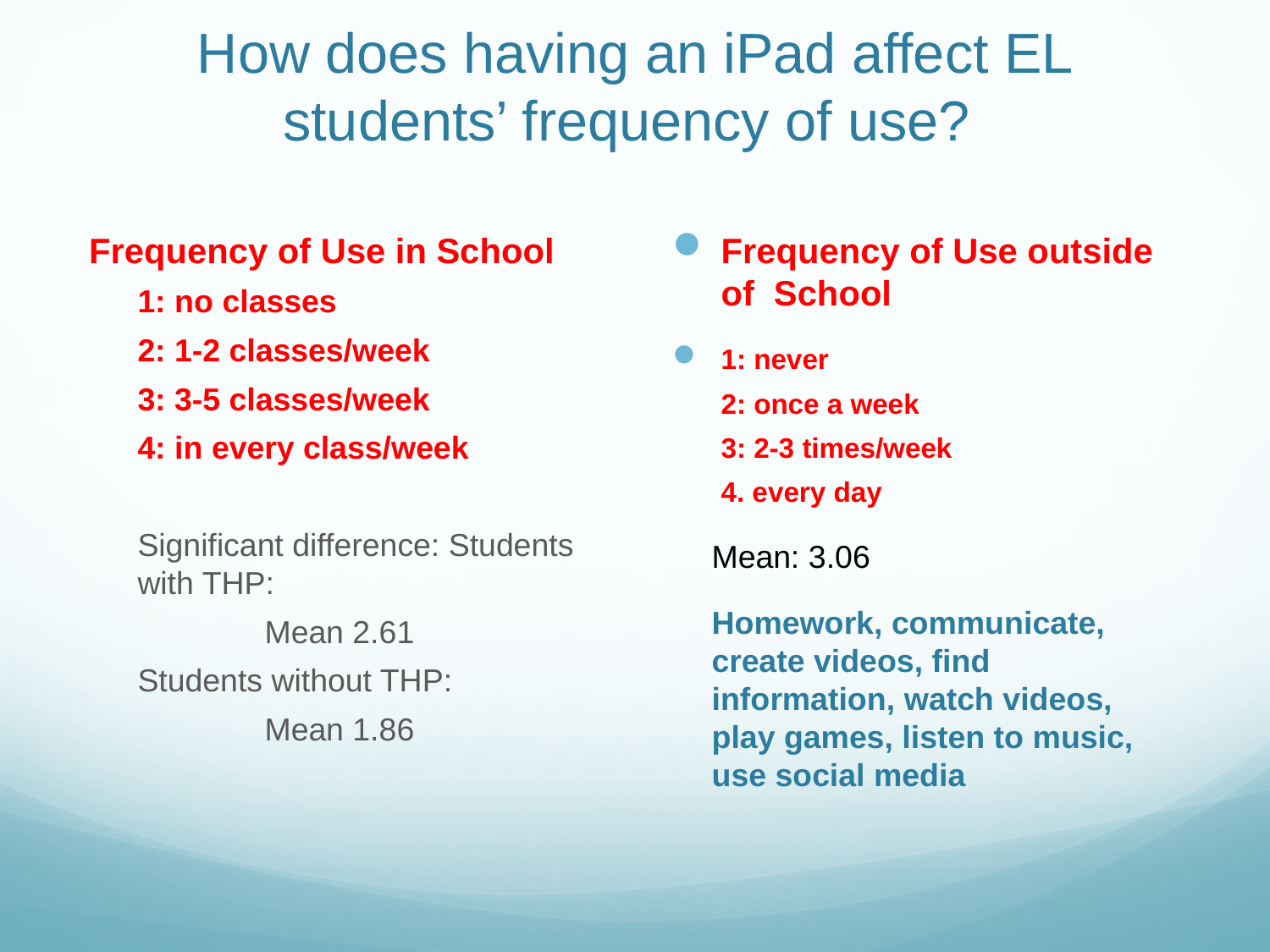

# How does having an iPad affect EL students’ frequency of use?
Frequency of Use in School
1: no classes
2: 1-2 classes/week
3: 3-5 classes/week
4: in every class/week

Significant difference: Students with THP:
	Mean 2.61
Students without THP:
	Mean 1.86
Frequency of Use outside of  School
1: never
2: once a week
3: 2-3 times/week
4. every day
Mean: 3.06
Homework, communicate, create videos, find information, watch videos, play games, listen to music, use social media